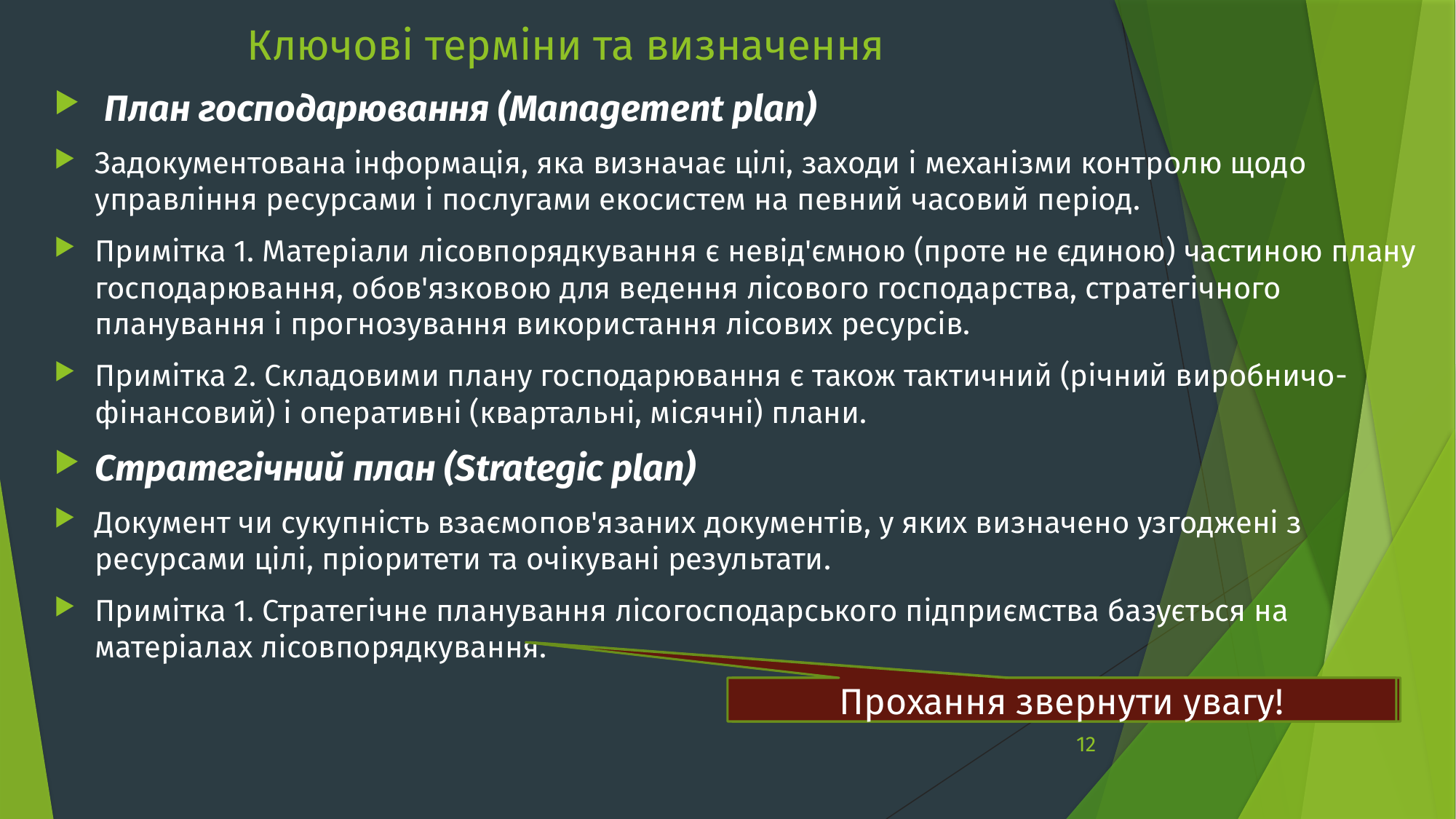

# Ключові терміни та визначення
 План господарювання (Management plan)
Задокументована інформація, яка визначає цілі, заходи і механізми контролю щодо управління ресурсами і послугами екосистем на певний часовий період.
Примітка 1. Матеріали лісовпорядкування є невід'ємною (проте не єдиною) частиною плану господарювання, обов'язковою для ведення лісового господарства, стратегічного планування і прогнозування використання лісових ресурсів.
Примітка 2. Складовими плану господарювання є також тактичний (річний виробничо-фінансовий) і оперативні (квартальні, місячні) плани.
Стратегічний план (Strategic plan)
Документ чи сукупність взаємопов'язаних документів, у яких визначено узгоджені з ресурсами цілі, пріоритети та очікувані результати.
Примітка 1. Стратегічне планування лісогосподарського підприємства базується на матеріалах лісовпорядкування.

Прохання звернути увагу!
Прохання звернути увагу!
12